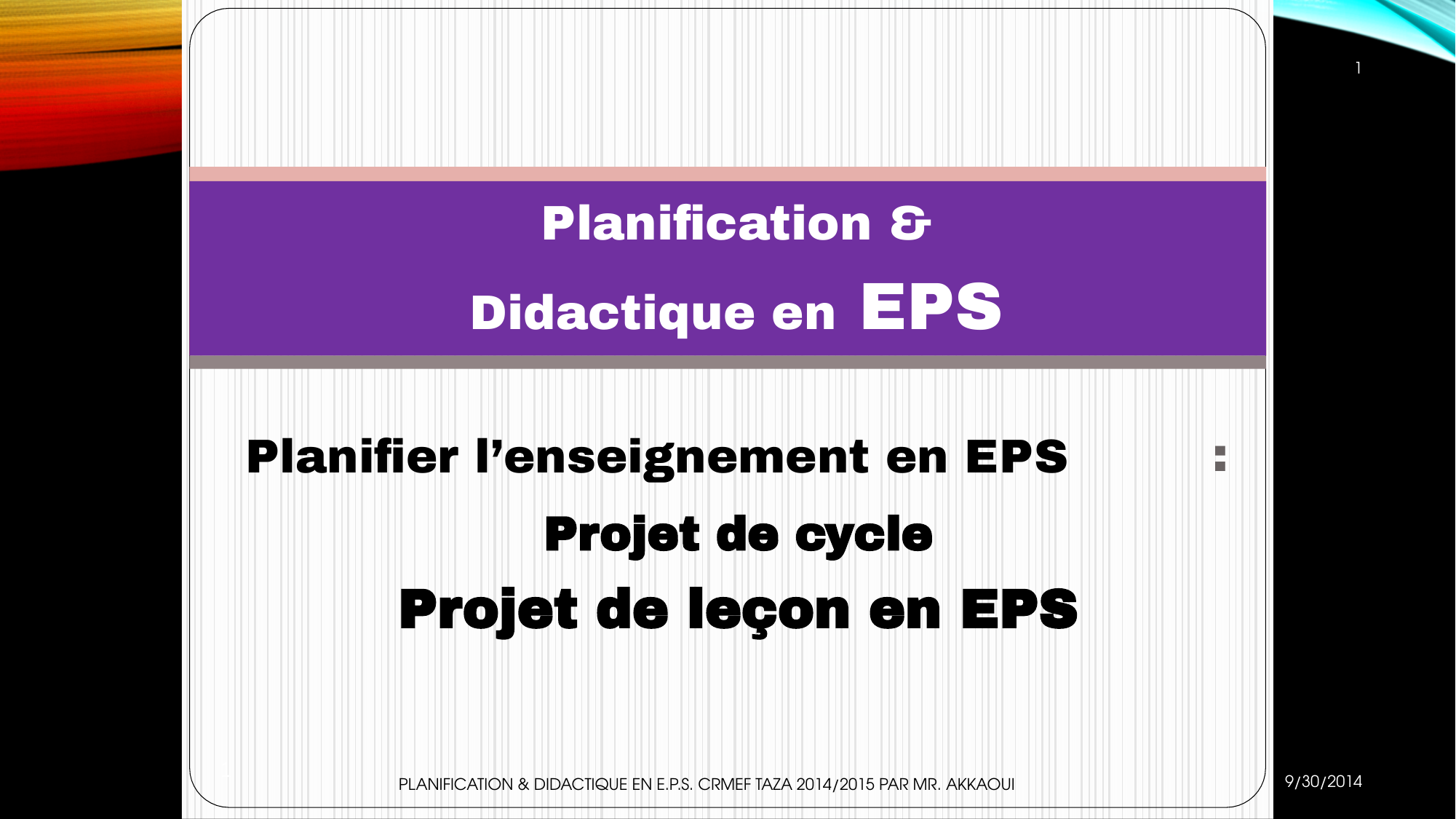

1

Planification & Didactique en EPS

Planifier l’enseignement en EPS
Projet de cycle
Projet de leçon en EPS
:
1
9/30/2014
PLANIFICATION & DIDACTIQUE EN E.P.S. CRMEF TAZA 2014/2015 PAR MR. AKKAOUI